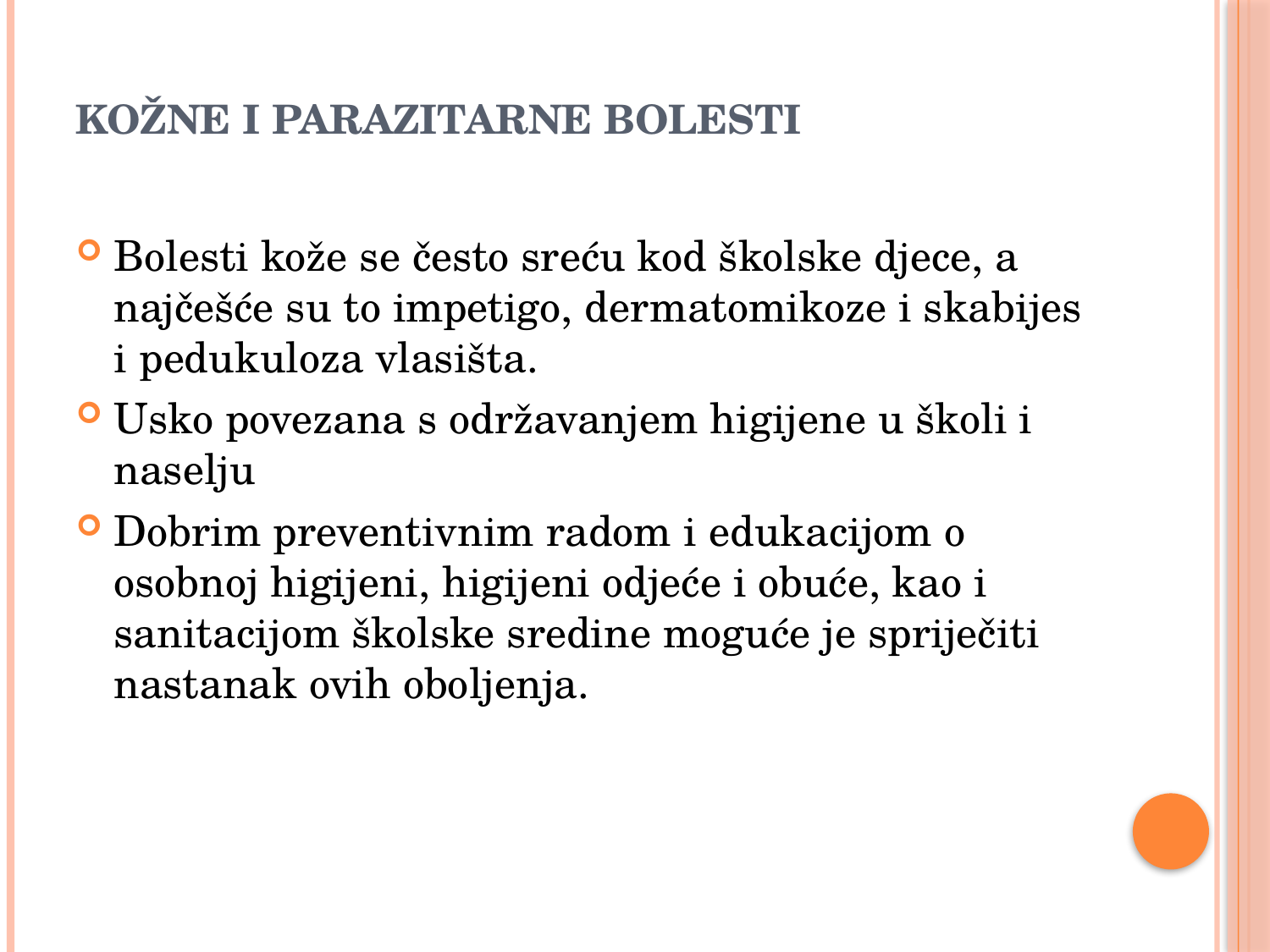

# Kožne i parazitarne bolesti
Bolesti kože se često sreću kod školske djece, a najčešće su to impetigo, dermatomikoze i skabijes i pedukuloza vlasišta.
Usko povezana s održavanjem higijene u školi i naselju
Dobrim preventivnim radom i edukacijom o osobnoj higijeni, higijeni odjeće i obuće, kao i sanitacijom školske sredine moguće je spriječiti nastanak ovih oboljenja.